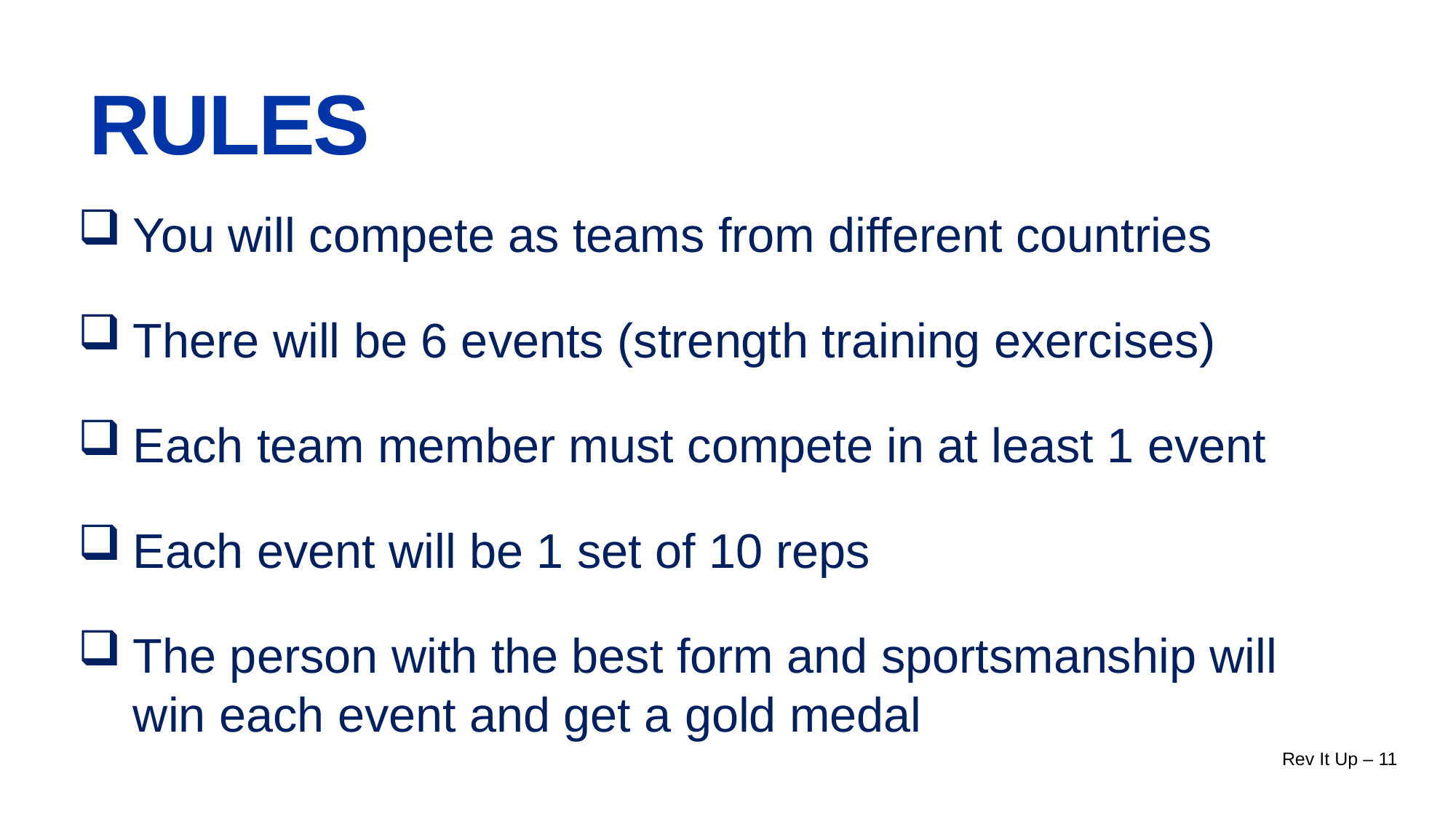

# RULES
You will compete as teams from different countries
There will be 6 events (strength training exercises)
Each team member must compete in at least 1 event
Each event will be 1 set of 10 reps
The person with the best form and sportsmanship will win each event and get a gold medal
Rev It Up – 11